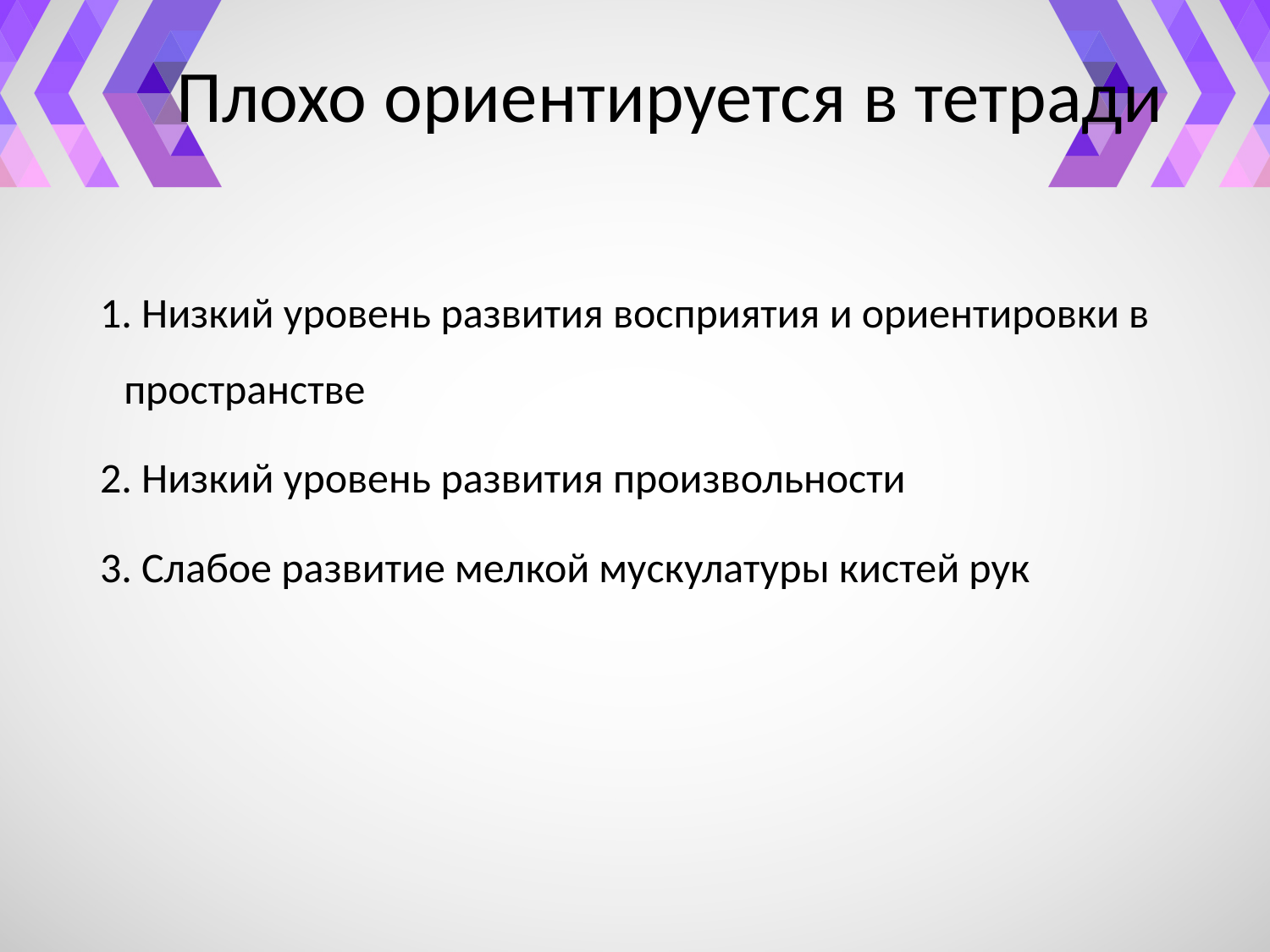

# Плохо ориентируется в тетради
1. Низкий уровень развития восприятия и ориентировки в пространстве
2. Низкий уровень развития произвольности
3. Слабое развитие мелкой мускулатуры кистей рук